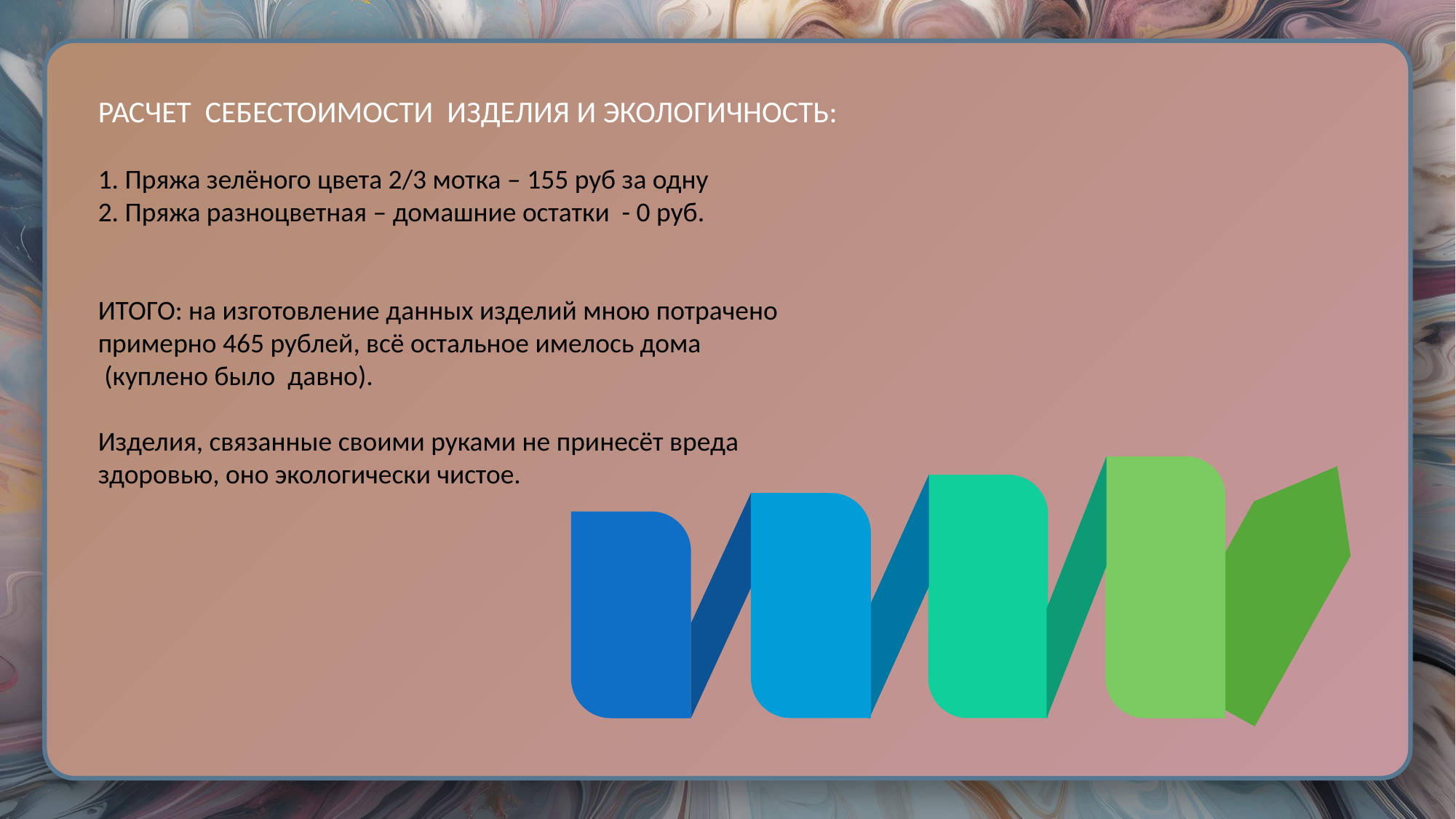

РАСЧЕТ  СЕБЕСТОИМОСТИ  ИЗДЕЛИЯ И ЭКОЛОГИЧНОСТЬ:
1. Пряжа зелёного цвета 2/3 мотка – 155 руб за одну
2. Пряжа разноцветная – домашние остатки  - 0 руб.
 
ИТОГО: на изготовление данных изделий мною потрачено    примерно 465 рублей, всё остальное имелось дома
 (куплено было  давно).

Изделия, связанные своими руками не принесёт вреда
здоровью, оно экологически чистое.